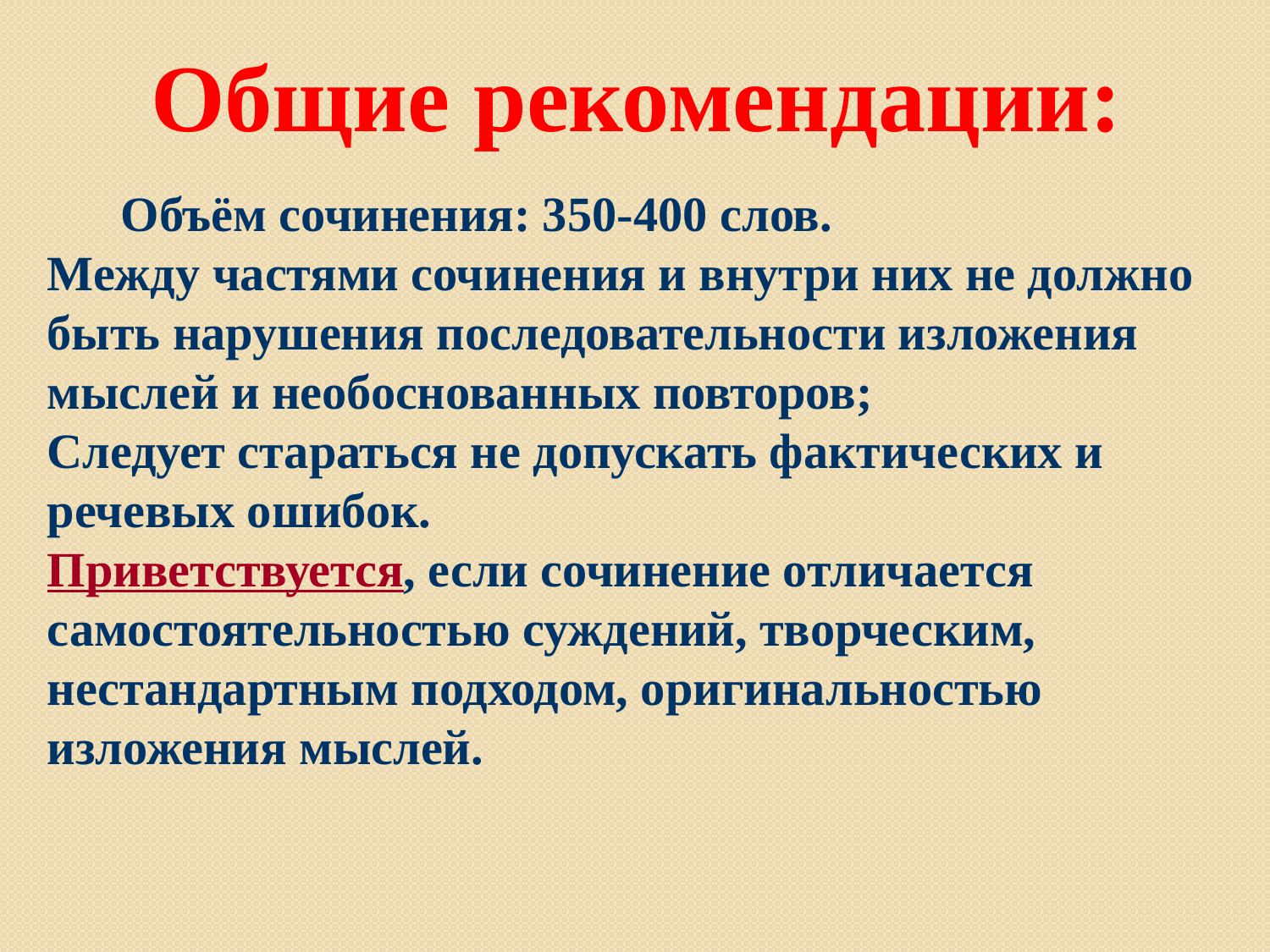

Общие рекомендации:
      Объём сочинения: 350-400 слов.
Между частями сочинения и внутри них не должно быть нарушения последовательности изложения мыслей и необоснованных повторов;
Следует стараться не допускать фактических и речевых ошибок.
Приветствуется, если сочинение отличается самостоятельностью суждений, творческим, нестандартным подходом, оригинальностью изложения мыслей.